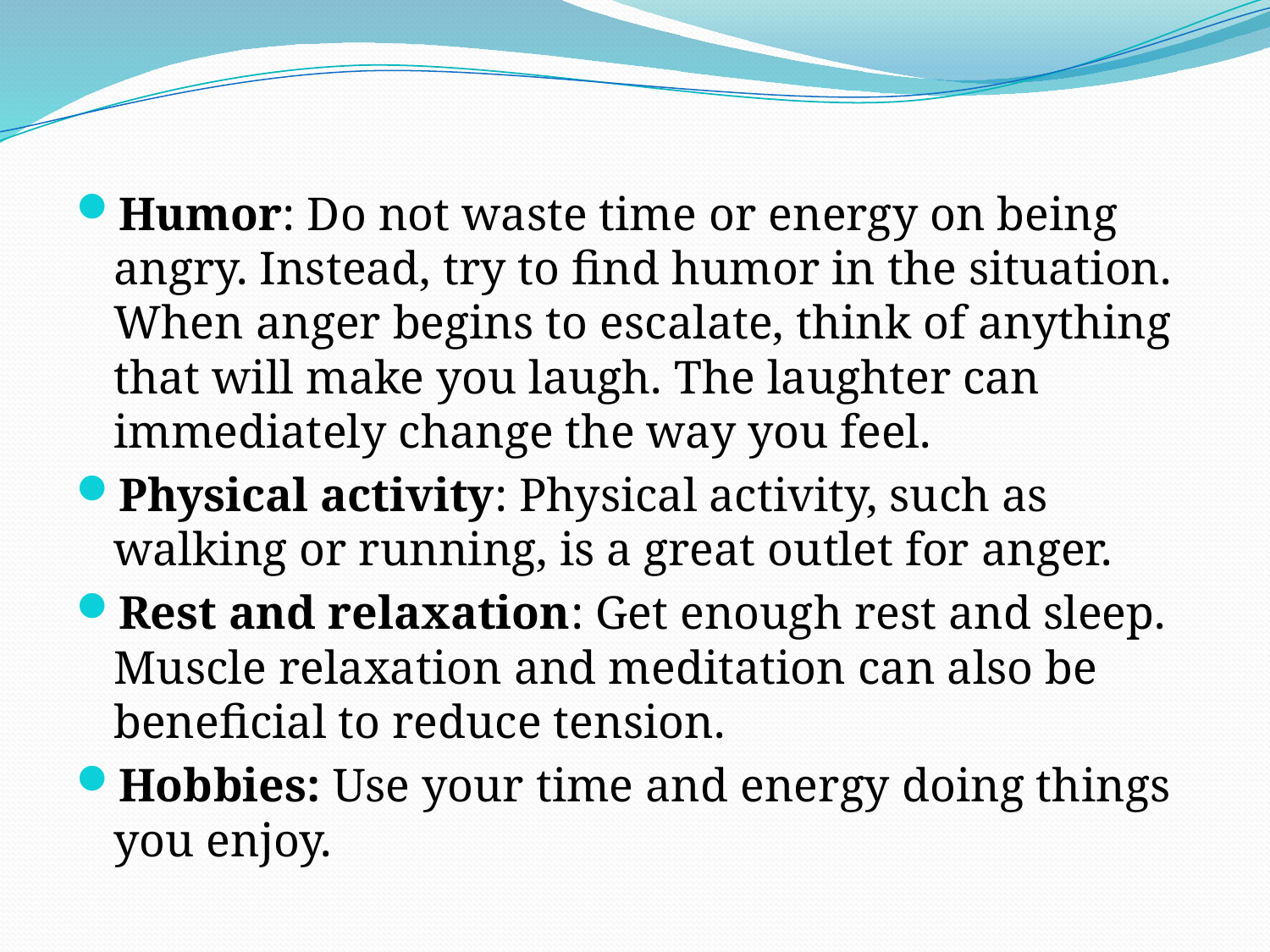

#
Humor: Do not waste time or energy on being angry. Instead, try to find humor in the situation. When anger begins to escalate, think of anything that will make you laugh. The laughter can immediately change the way you feel.
Physical activity: Physical activity, such as walking or running, is a great outlet for anger.
Rest and relaxation: Get enough rest and sleep. Muscle relaxation and meditation can also be beneficial to reduce tension.
Hobbies: Use your time and energy doing things you enjoy.